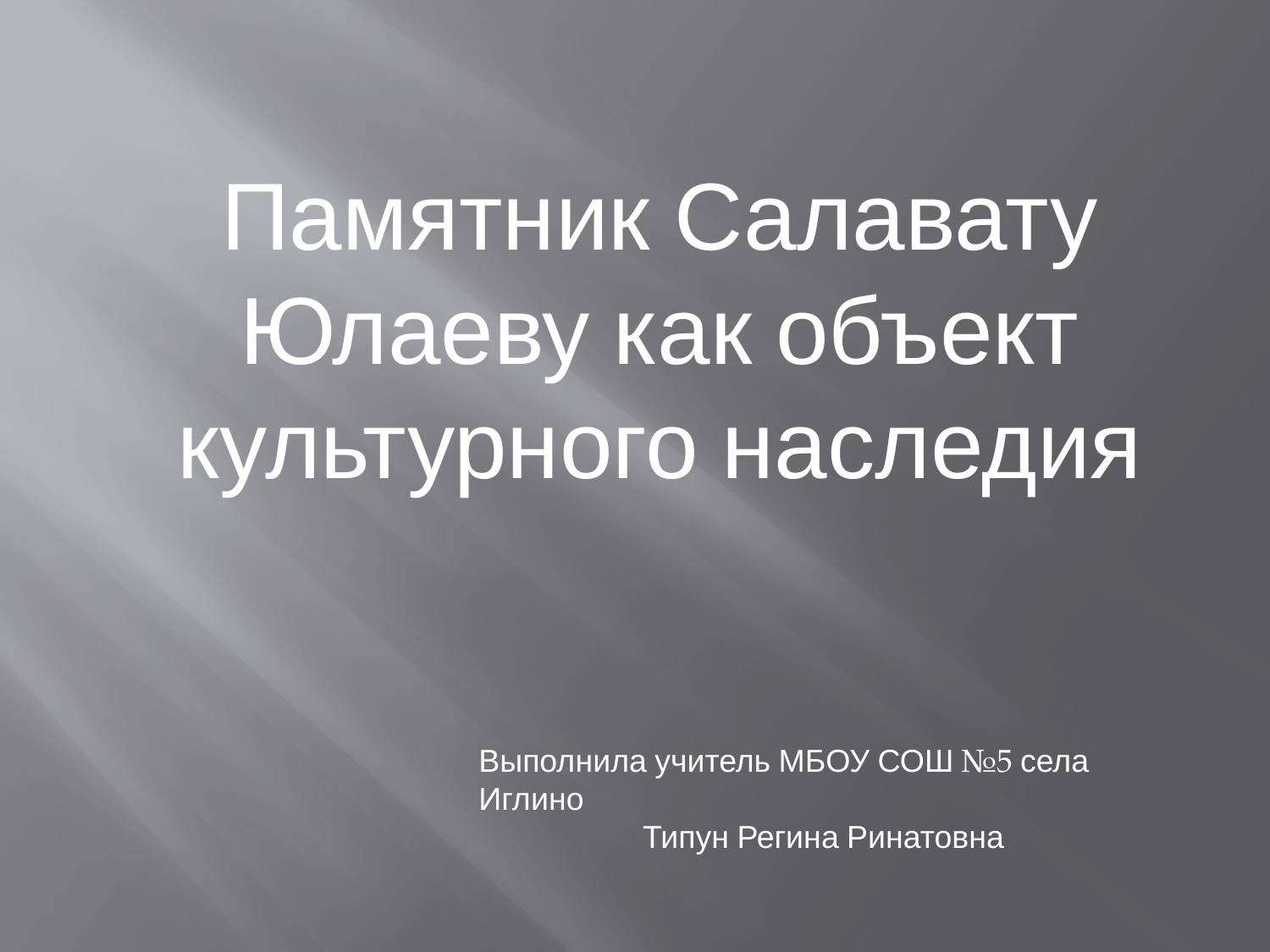

Памятник Салавату Юлаеву как объект культурного наследия
Выполнила учитель МБОУ СОШ №5 села Иглино
Типун Регина Ринатовна